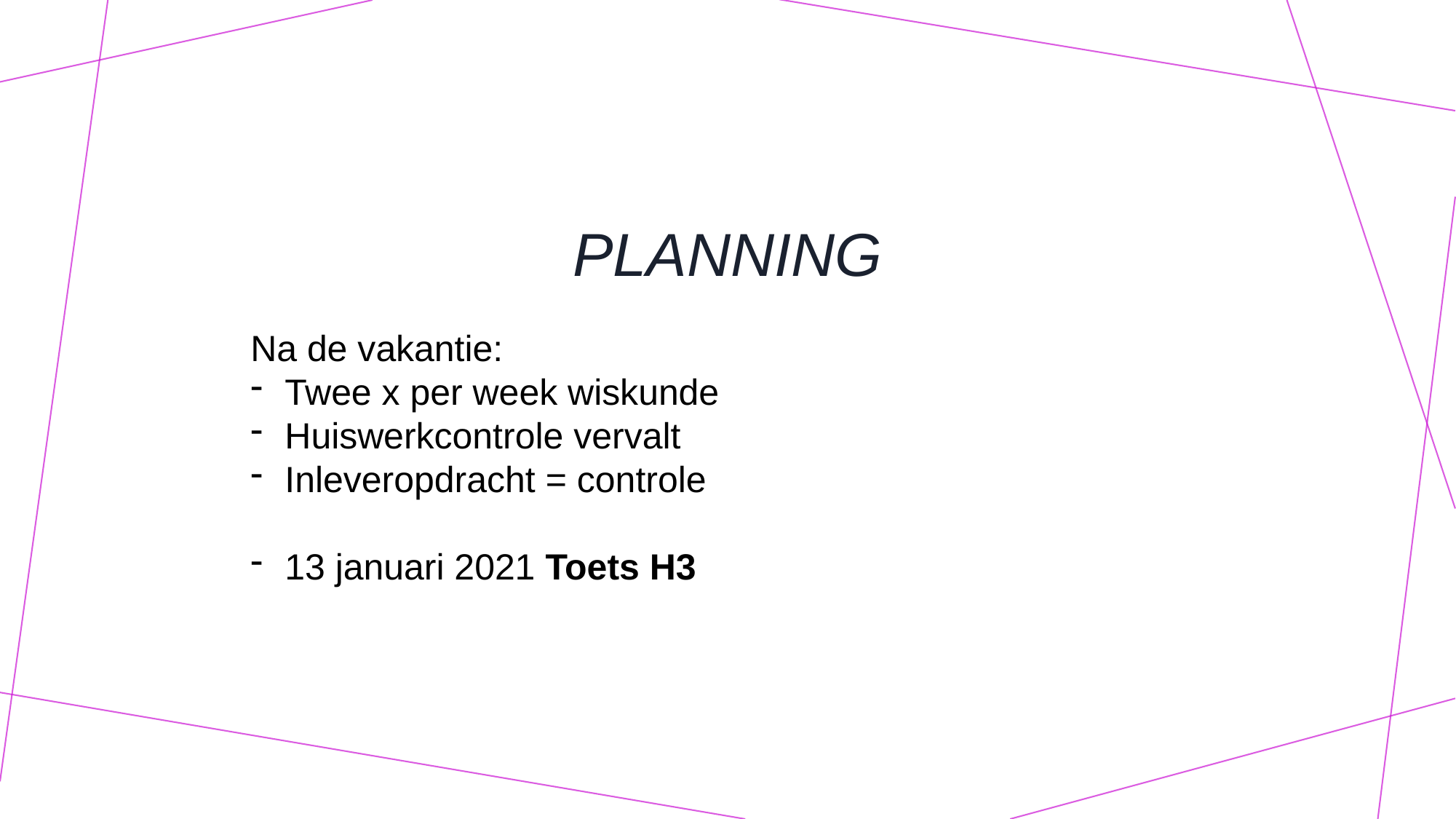

# Planning
Na de vakantie:
Twee x per week wiskunde
Huiswerkcontrole vervalt
Inleveropdracht = controle

13 januari 2021 Toets H3